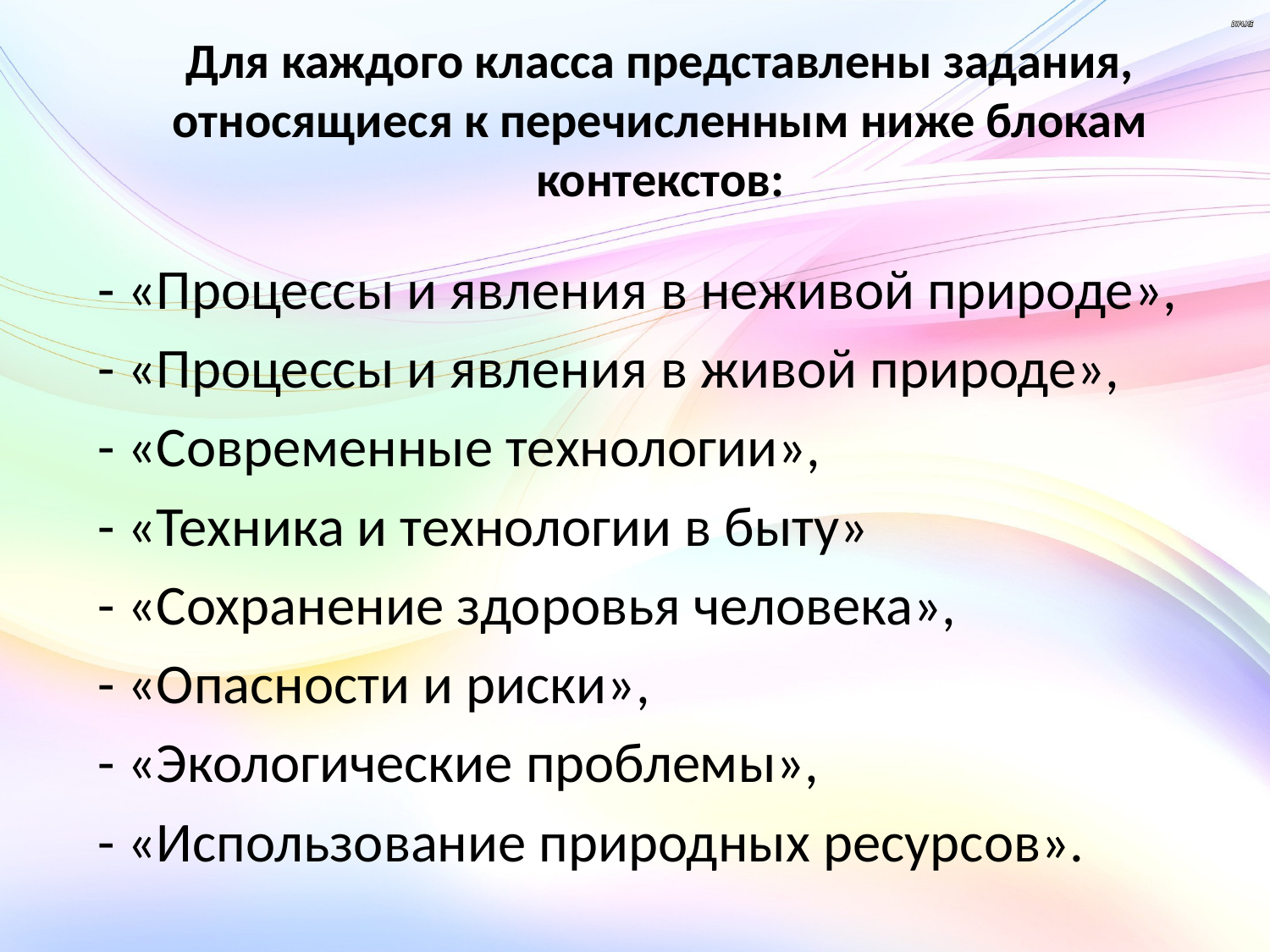

# Для каждого класса представлены задания, относящиеся к перечисленным ниже блокам контекстов:
- «Процессы и явления в неживой природе»,
- «Процессы и явления в живой природе»,
- «Современные технологии»,
- «Техника и технологии в быту»
- «Сохранение здоровья человека»,
- «Опасности и риски»,
- «Экологические проблемы»,
- «Использование природных ресурсов».